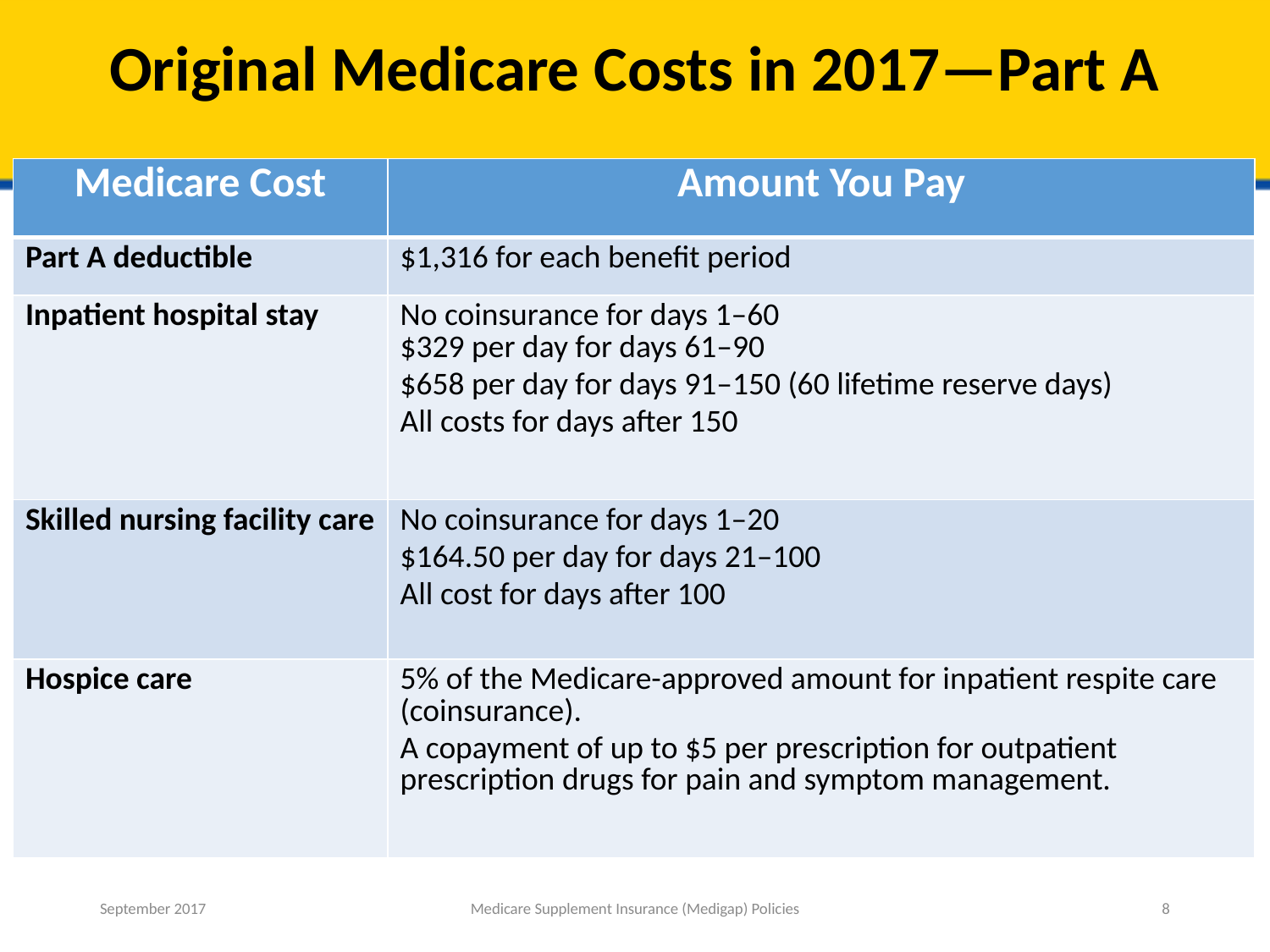

# Original Medicare Costs in 2017—Part A
| Medicare Cost | Amount You Pay |
| --- | --- |
| Part A deductible | $1,316 for each benefit period |
| Inpatient hospital stay | No coinsurance for days 1–60 $329 per day for days 61–90 $658 per day for days 91–150 (60 lifetime reserve days) All costs for days after 150 |
| Skilled nursing facility care | No coinsurance for days 1–20 $164.50 per day for days 21–100 All cost for days after 100 |
| Hospice care | 5% of the Medicare-approved amount for inpatient respite care (coinsurance). A copayment of up to $5 per prescription for outpatient prescription drugs for pain and symptom management. |
September 2017
Medicare Supplement Insurance (Medigap) Policies
8